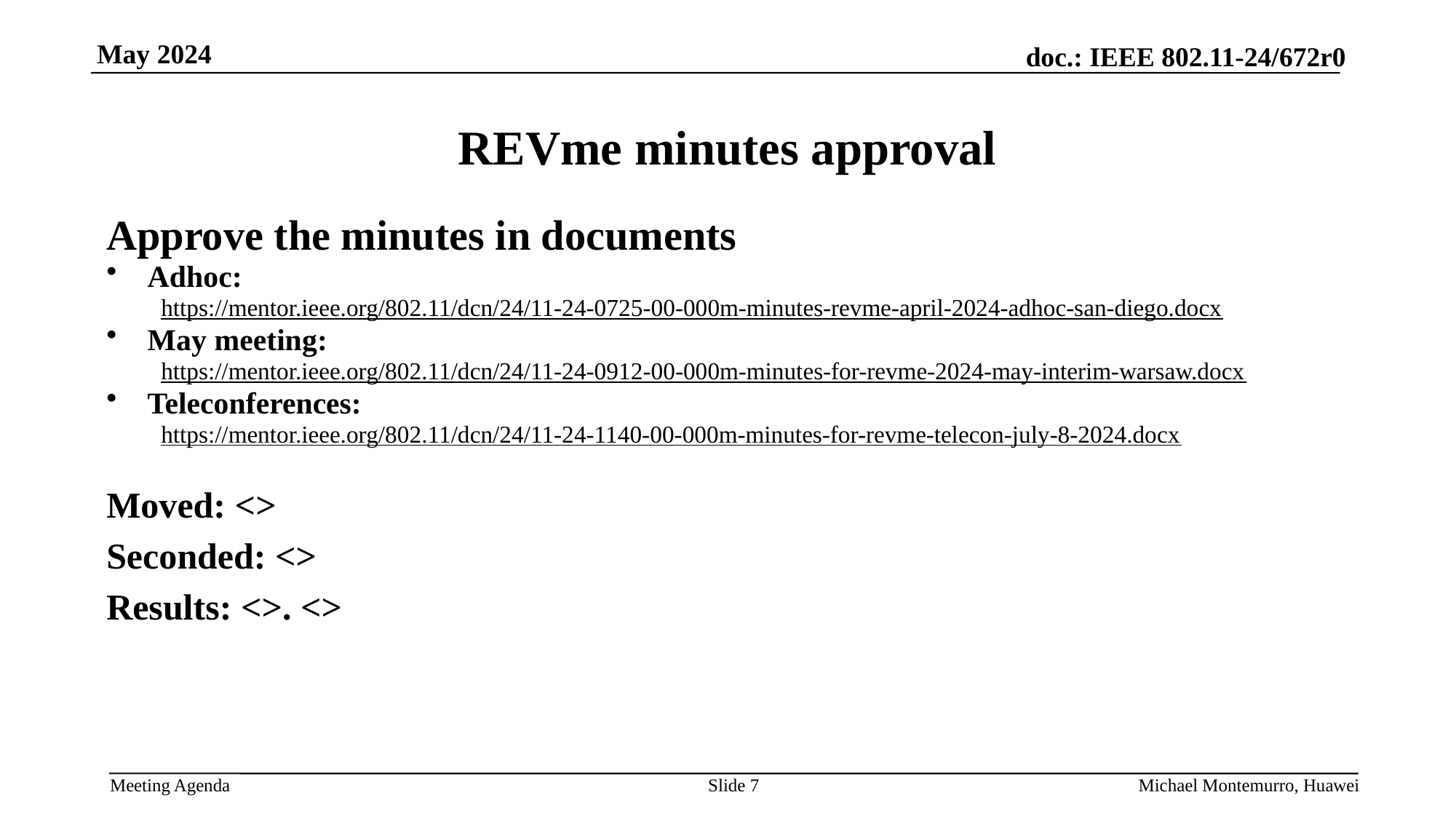

# REVme minutes approval
Approve the minutes in documents
Adhoc:
https://mentor.ieee.org/802.11/dcn/24/11-24-0725-00-000m-minutes-revme-april-2024-adhoc-san-diego.docx
May meeting:
https://mentor.ieee.org/802.11/dcn/24/11-24-0912-00-000m-minutes-for-revme-2024-may-interim-warsaw.docx
Teleconferences:
https://mentor.ieee.org/802.11/dcn/24/11-24-1140-00-000m-minutes-for-revme-telecon-july-8-2024.docx

Moved: <>
Seconded: <>
Results: <>. <>

Slide 7
Michael Montemurro, Huawei